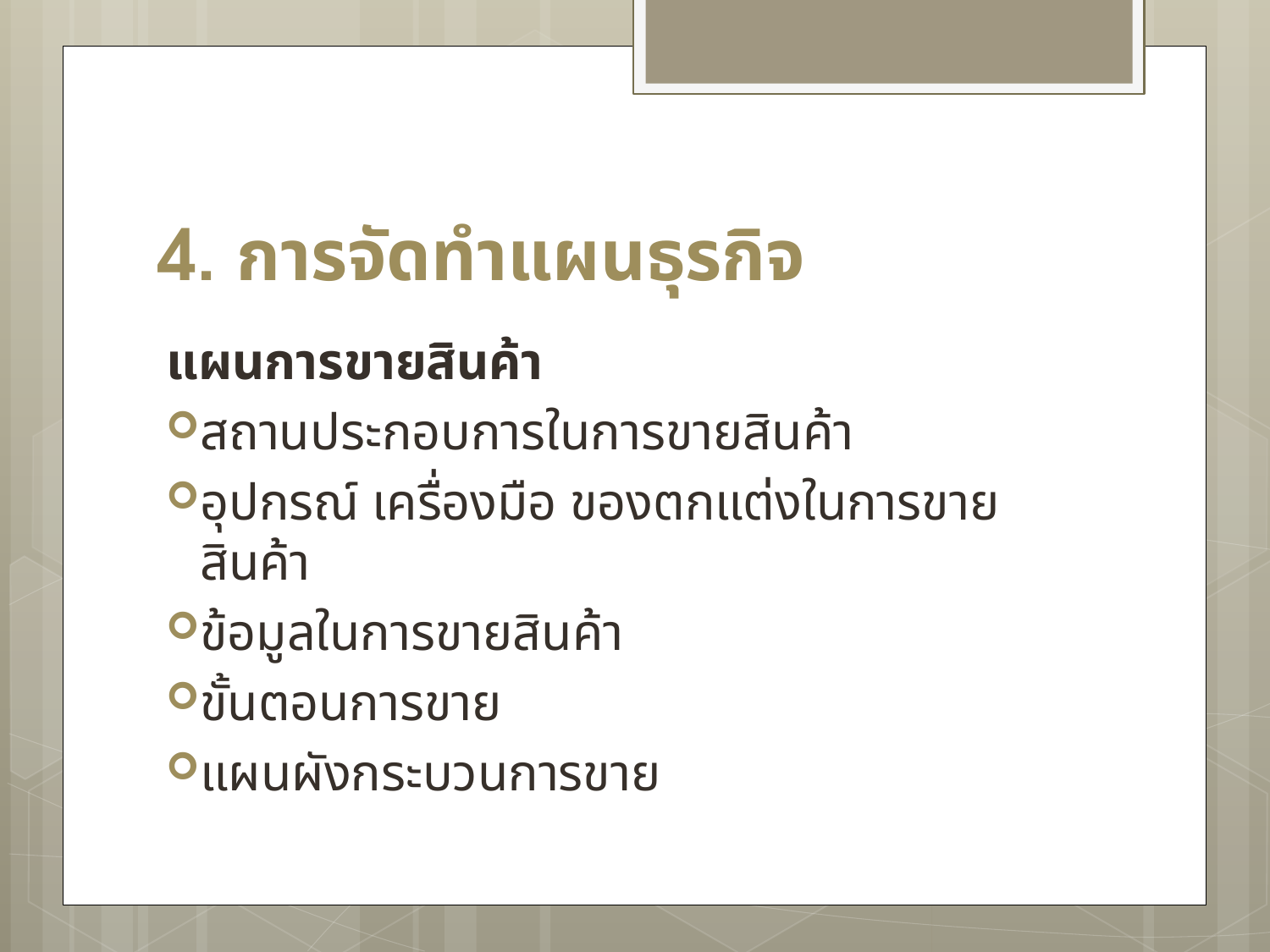

# 4. การจัดทำแผนธุรกิจ
แผนการขายสินค้า
สถานประกอบการในการขายสินค้า
อุปกรณ์ เครื่องมือ ของตกแต่งในการขายสินค้า
ข้อมูลในการขายสินค้า
ขั้นตอนการขาย
แผนผังกระบวนการขาย